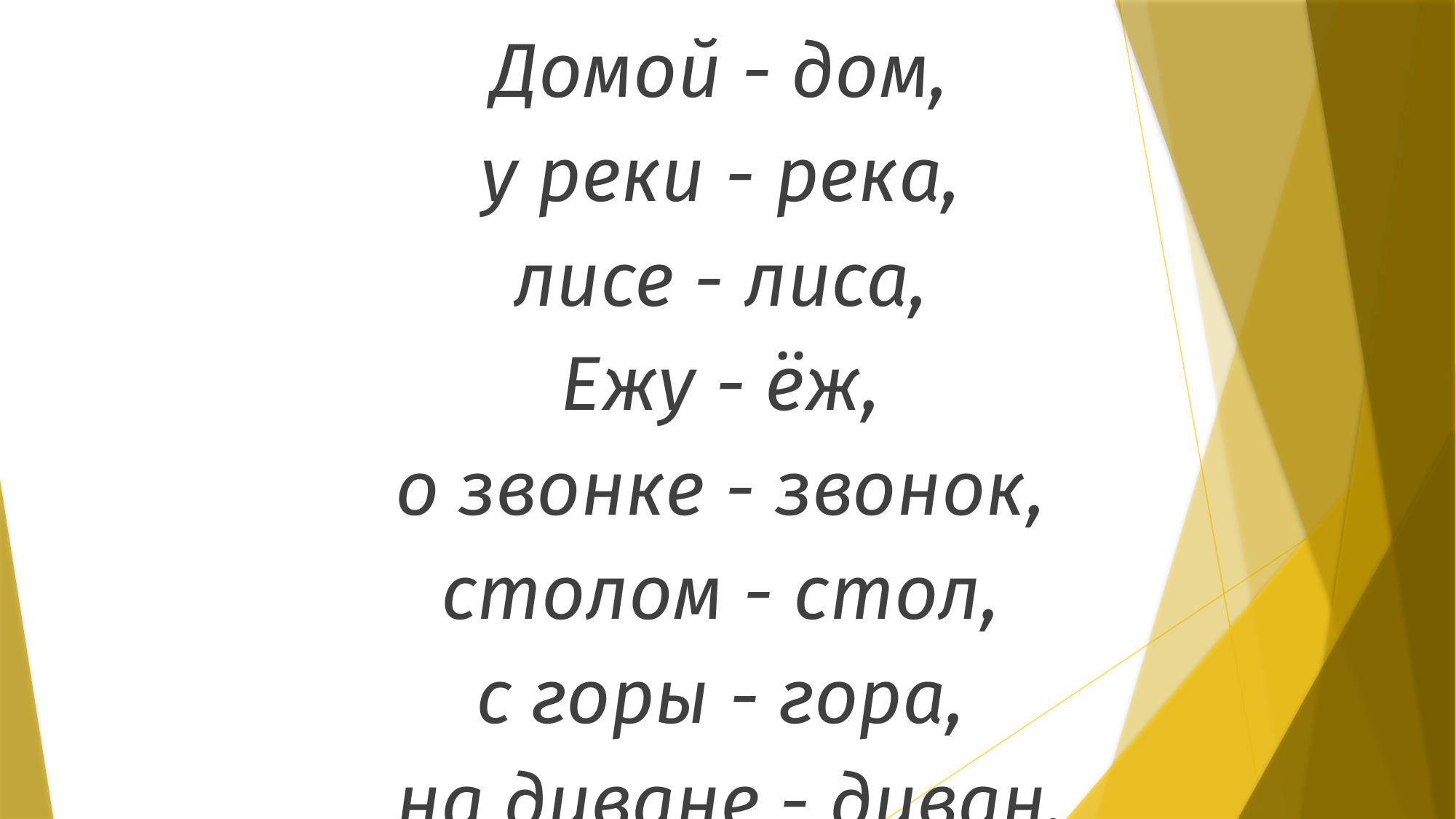

Домой - дом,
у реки - река,
лисе - лиса,
Ежу - ёж,
о звонке - звонок,
столом - стол,
с горы - гора,
на диване - диван.

#